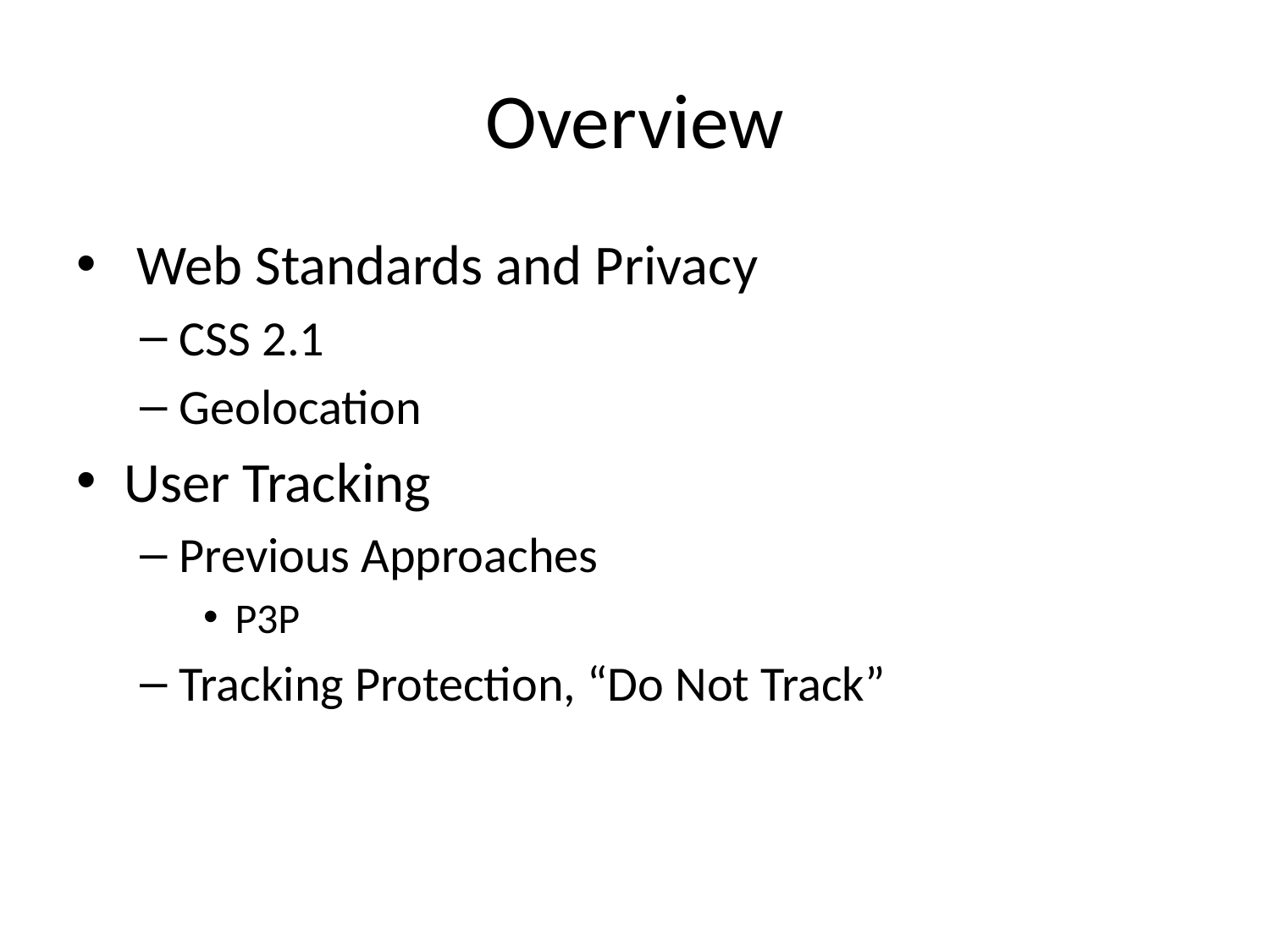

# Overview
 Web Standards and Privacy
CSS 2.1
Geolocation
User Tracking
Previous Approaches
P3P
Tracking Protection, “Do Not Track”